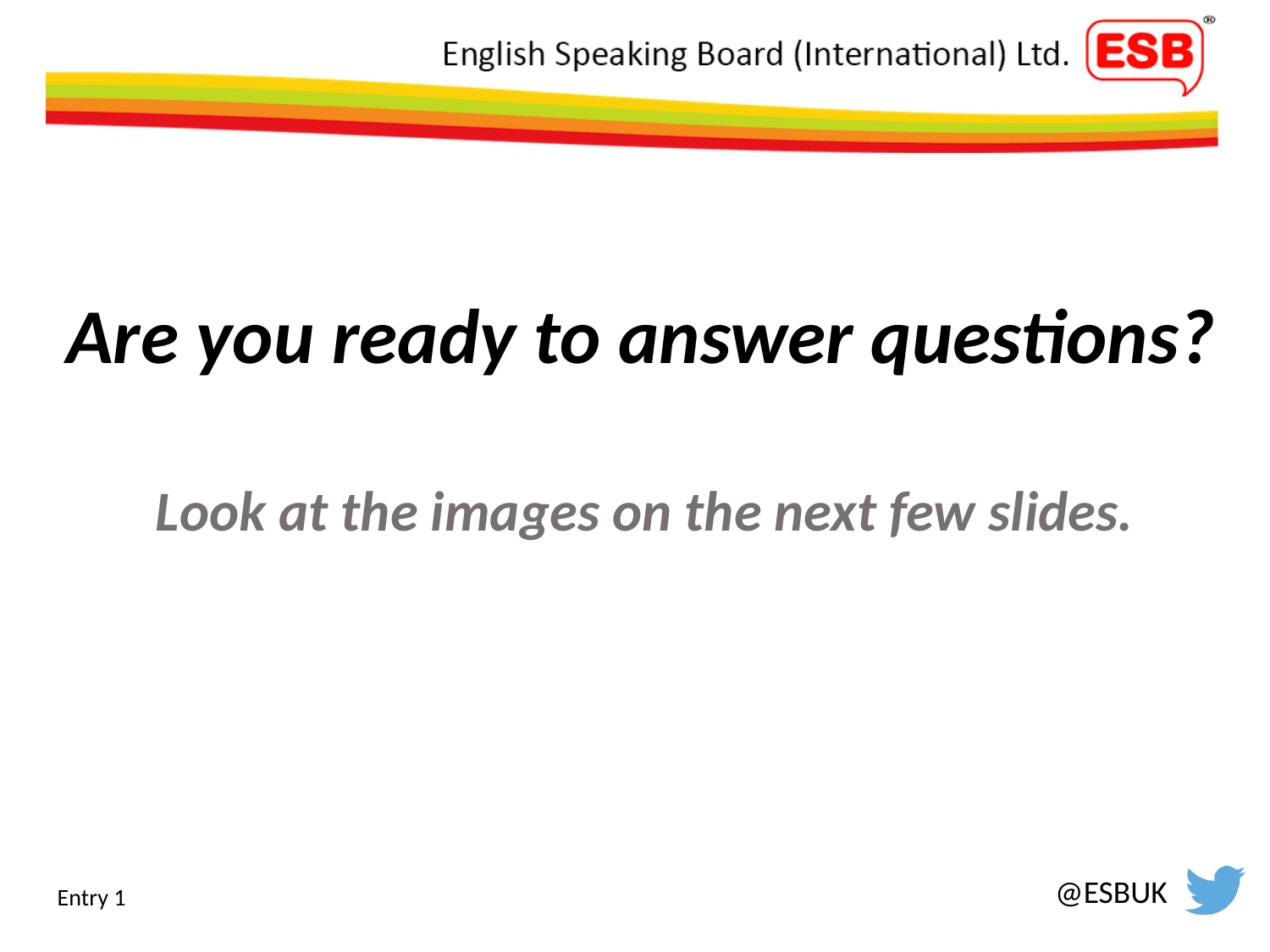

Are you ready to answer questions?
Look at the images on the next few slides.
Entry 1